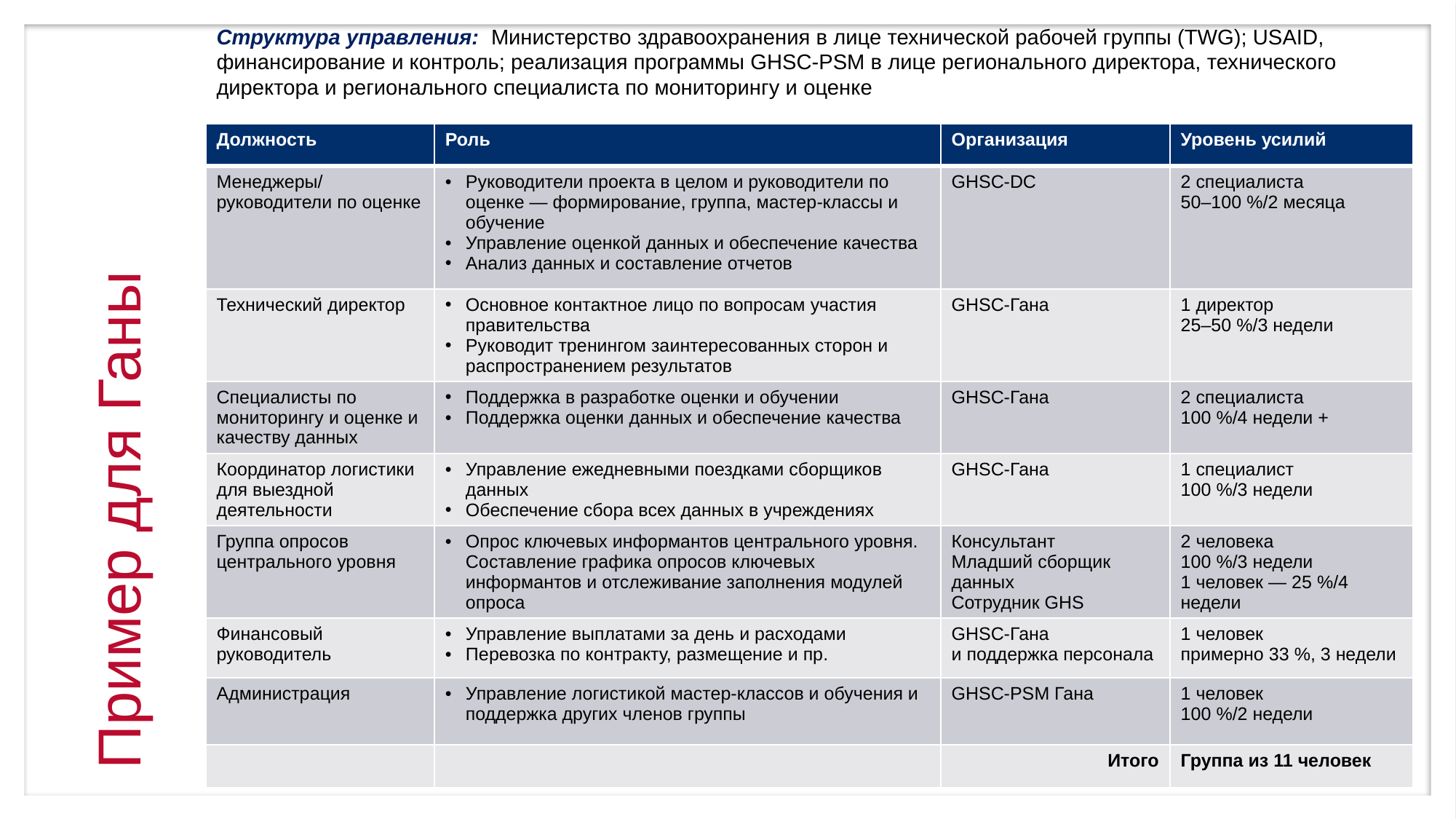

Структура управления:  Министерство здравоохранения в лице технической рабочей группы (TWG); USAID, финансирование и контроль; реализация программы GHSC-PSM в лице регионального директора, технического директора и регионального специалиста по мониторингу и оценке
| Должность | Роль | Организация | Уровень усилий |
| --- | --- | --- | --- |
| Менеджеры/руководители по оценке | Руководители проекта в целом и руководители по оценке — формирование, группа, мастер-классы и обучение Управление оценкой данных и обеспечение качества Анализ данных и составление отчетов | GHSC-DC | 2 специалиста 50–100 %/2 месяца |
| Технический директор | Основное контактное лицо по вопросам участия правительства Руководит тренингом заинтересованных сторон и распространением результатов | GHSC-Гана | 1 директор 25–50 %/3 недели |
| Специалисты по мониторингу и оценке и качеству данных | Поддержка в разработке оценки и обучении Поддержка оценки данных и обеспечение качества | GHSC-Гана | 2 специалиста 100 %/4 недели + |
| Координатор логистики для выездной деятельности | Управление ежедневными поездками сборщиков данных Обеспечение сбора всех данных в учреждениях | GHSC-Гана | 1 специалист 100 %/3 недели |
| Группа опросов центрального уровня | Опрос ключевых информантов центрального уровня. Составление графика опросов ключевых информантов и отслеживание заполнения модулей опроса | Консультант Младший сборщик данных Сотрудник GHS | 2 человека 100 %/3 недели 1 человек — 25 %/4 недели |
| Финансовый руководитель | Управление выплатами за день и расходами Перевозка по контракту, размещение и пр. | GHSC-Гана и поддержка персонала | 1 человек примерно 33 %, 3 недели |
| Администрация | Управление логистикой мастер-классов и обучения и поддержка других членов группы | GHSC-PSM Гана | 1 человек 100 %/2 недели |
|  |  | Итого | Группа из 11 человек |
# Пример для Ганы